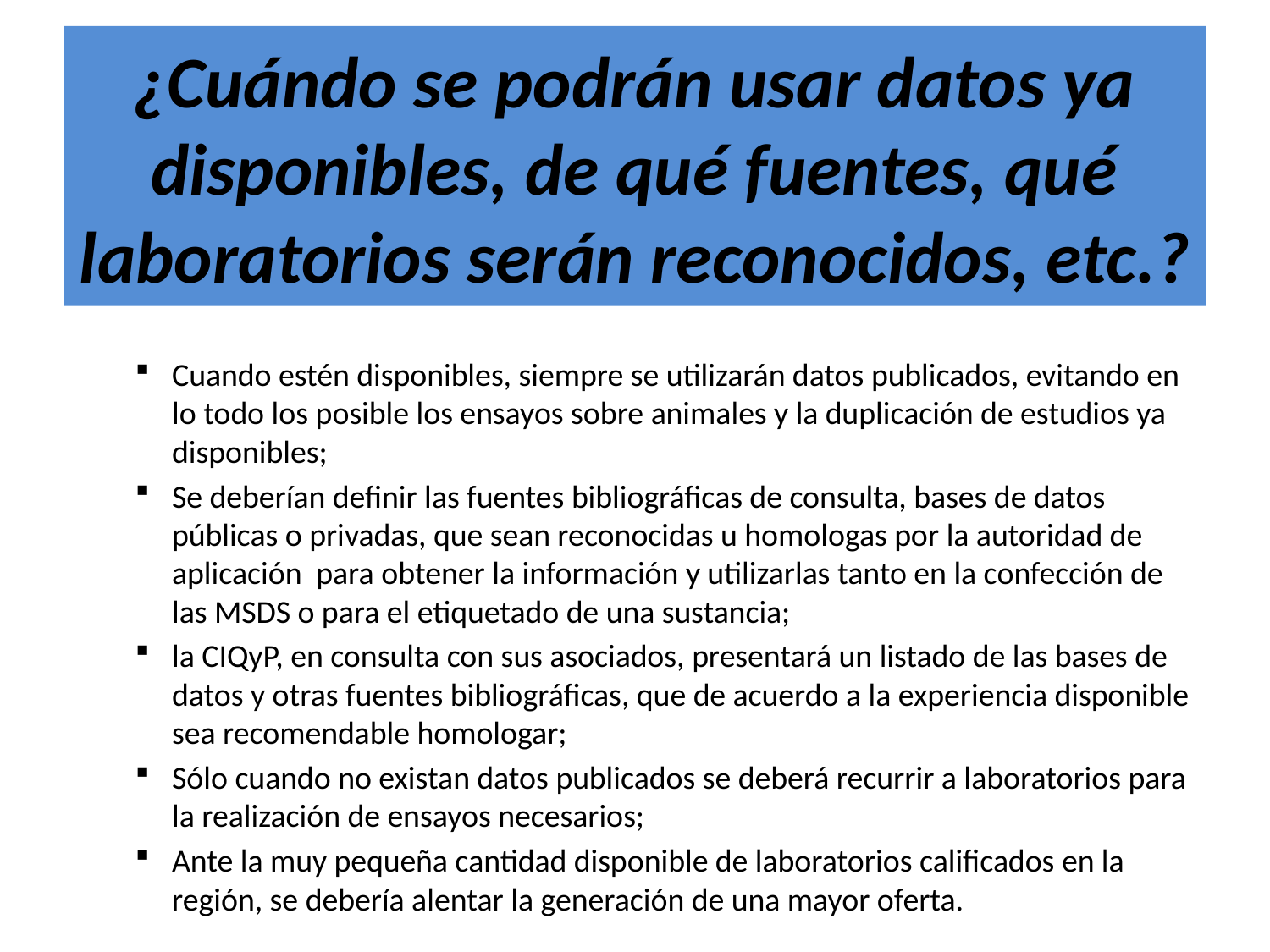

# ¿Cuándo se podrán usar datos ya disponibles, de qué fuentes, qué laboratorios serán re­conocidos, etc.?

Cuando estén disponibles, siempre se utilizarán datos publicados, evitando en lo todo los posible los ensayos sobre animales y la duplicación de estudios ya disponibles;
Se deberían definir las fuentes bibliográficas de consulta, bases de datos públicas o pri­va­das, que sean reconocidas u homologas por la autoridad de aplicación  para ob­tener la in­formación y utilizarlas tanto en la confección de las MSDS o para el eti­quetado de una sustancia;
la CIQyP, en consulta con sus asociados, presentará un listado de las bases de datos y otras fuen­tes bibliográficas, que de acuerdo a la experiencia disponible sea reco­menda­ble homologar;
Sólo cuando no existan datos publicados se deberá recurrir a laboratorios para la realiza­ción de ensayos necesarios;
Ante la muy pequeña cantidad disponible de laboratorios calificados en la región, se debe­ría alen­tar la generación de una mayor oferta.